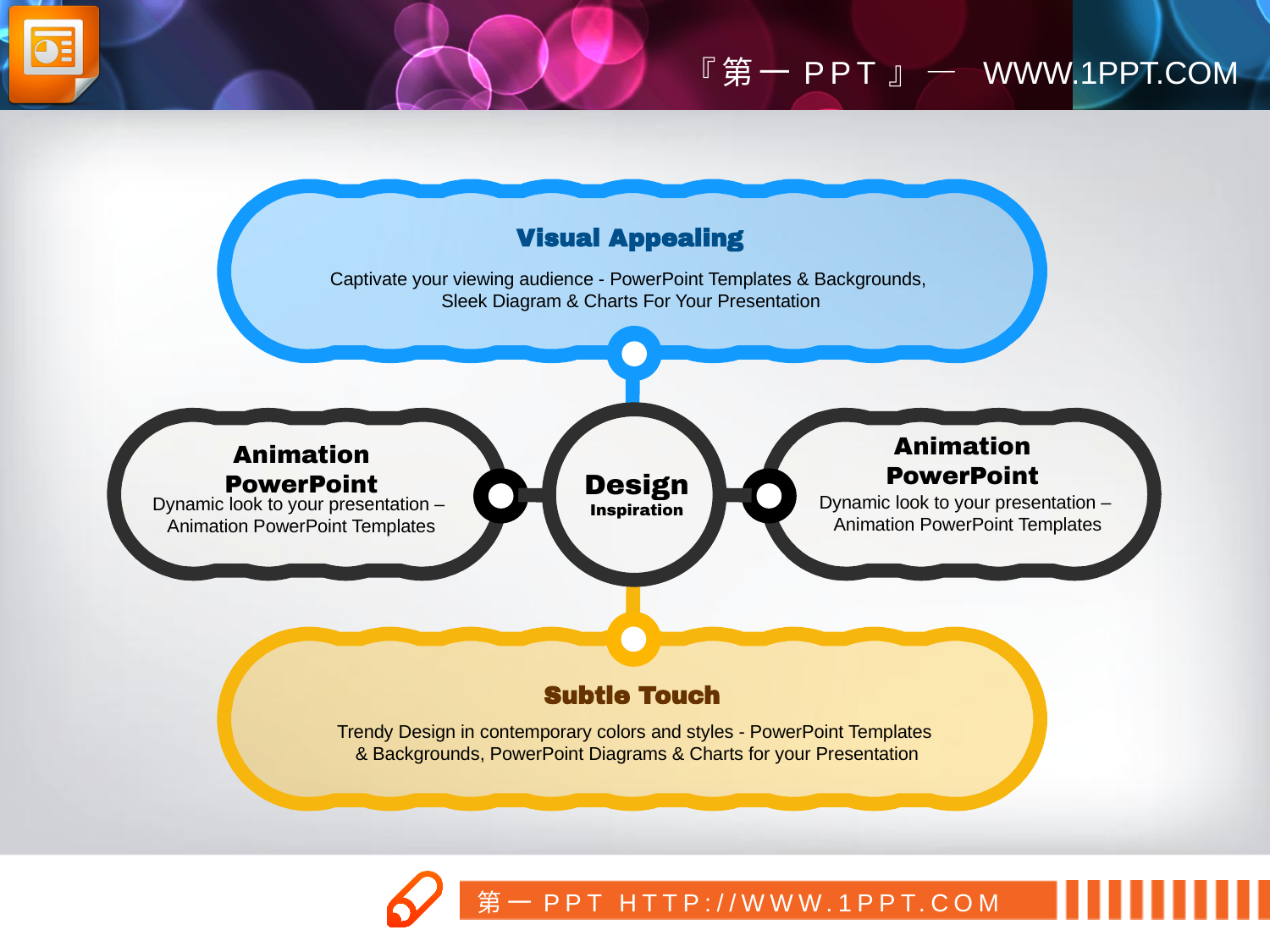

Visual Appealing
Captivate your viewing audience - PowerPoint Templates & Backgrounds,
Sleek Diagram & Charts For Your Presentation

Animation PowerPoint
Animation PowerPoint
Design
Inspiration

Dynamic look to your presentation –
Animation PowerPoint Templates
Dynamic look to your presentation –
Animation PowerPoint Templates

Subtle Touch
Trendy Design in contemporary colors and styles - PowerPoint Templates
& Backgrounds, PowerPoint Diagrams & Charts for your Presentation